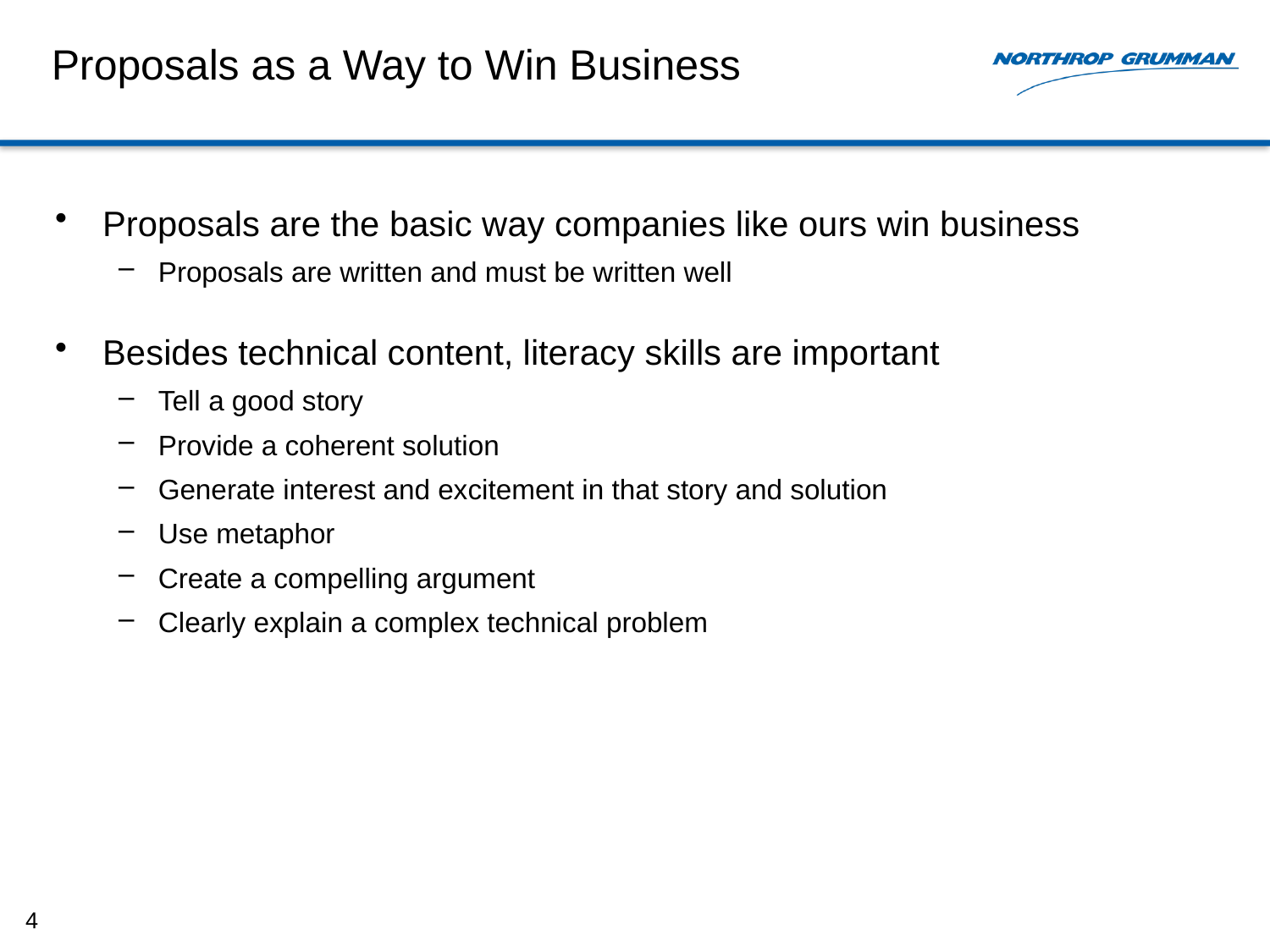

# Proposals as a Way to Win Business
Proposals are the basic way companies like ours win business
Proposals are written and must be written well
Besides technical content, literacy skills are important
Tell a good story
Provide a coherent solution
Generate interest and excitement in that story and solution
Use metaphor
Create a compelling argument
Clearly explain a complex technical problem

4